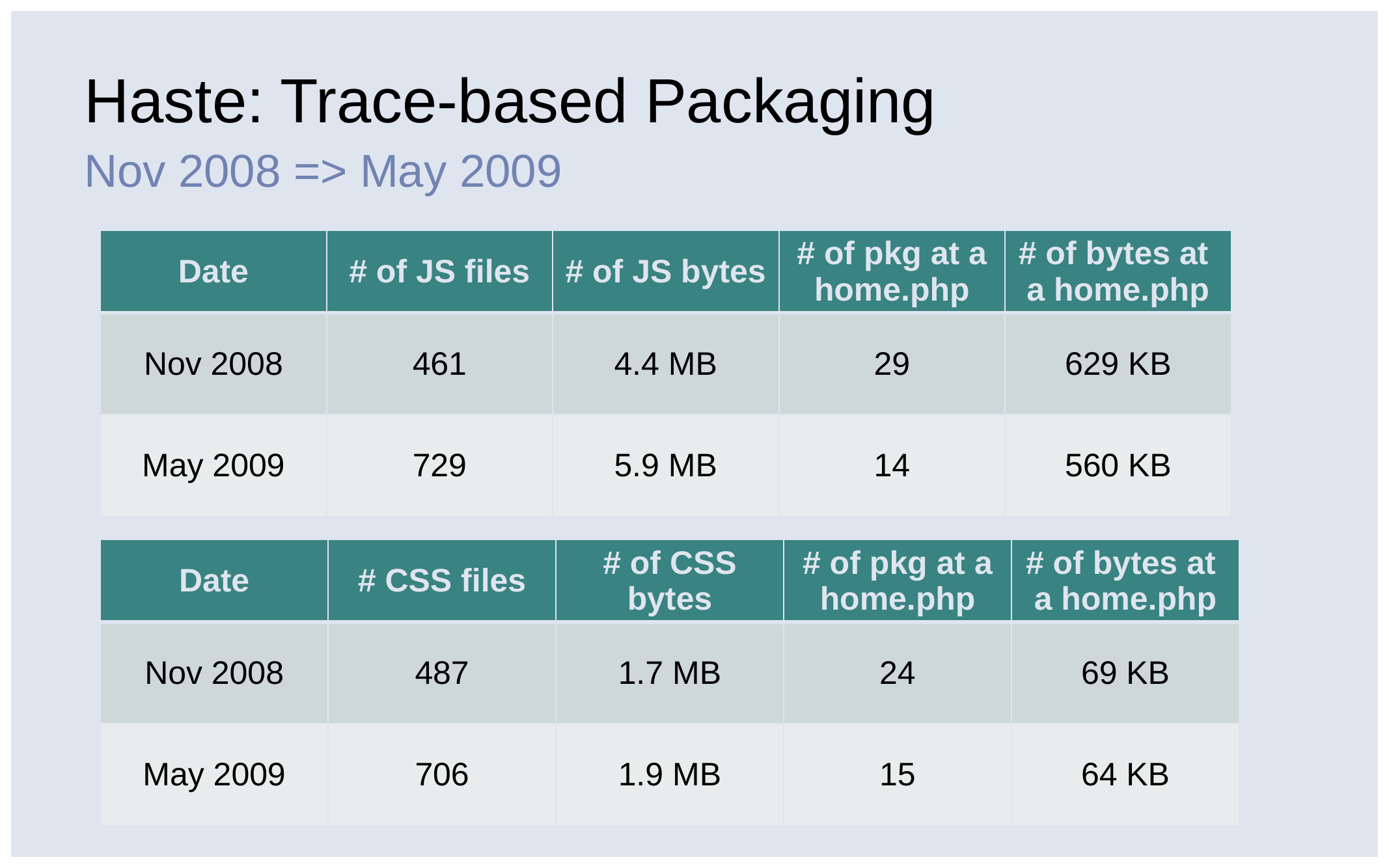

Haste: Trace-based Packaging
Nov 2008 => May 2009
| Date | # of JS files | # of JS bytes | # of pkg at a home.php | # of bytes at a home.php |
| --- | --- | --- | --- | --- |
| Nov 2008 | 461 | 4.4 MB | 29 | 629 KB |
| May 2009 | 729 | 5.9 MB | 14 | 560 KB |
| Date | # CSS files | # of CSS bytes | # of pkg at a home.php | # of bytes at a home.php |
| --- | --- | --- | --- | --- |
| Nov 2008 | 487 | 1.7 MB | 24 | 69 KB |
| May 2009 | 706 | 1.9 MB | 15 | 64 KB |